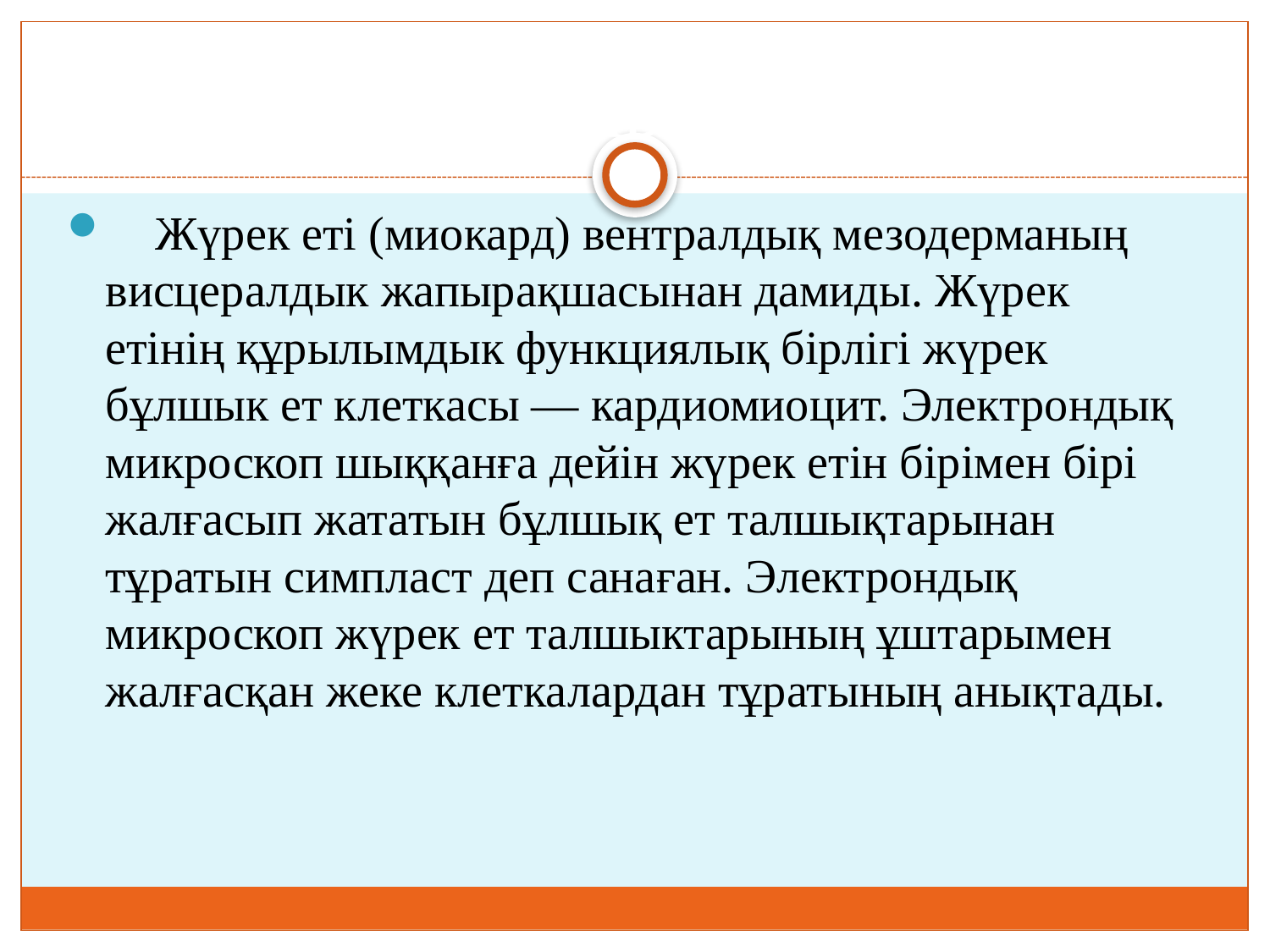

# Жүрек бұлшық ет ұлпасы
    Жүрек еті (миокард) вентралдық мезодерманың висцералдык жапырақшасынан дамиды. Жүрек етінің құрылымдык функциялық бірлігі жүрек бұлшык ет клеткасы — кардиомиоцит. Электрондық микроскоп шыққанға дейін жүрек етін бірімен бірі жалғасып жататын бұлшық ет талшықтарынан тұратын симпласт деп санаған. Электрондық микроскоп жүрек ет талшыктарының ұштарымен жалғасқан жеке клеткалардан тұратының анықтады.